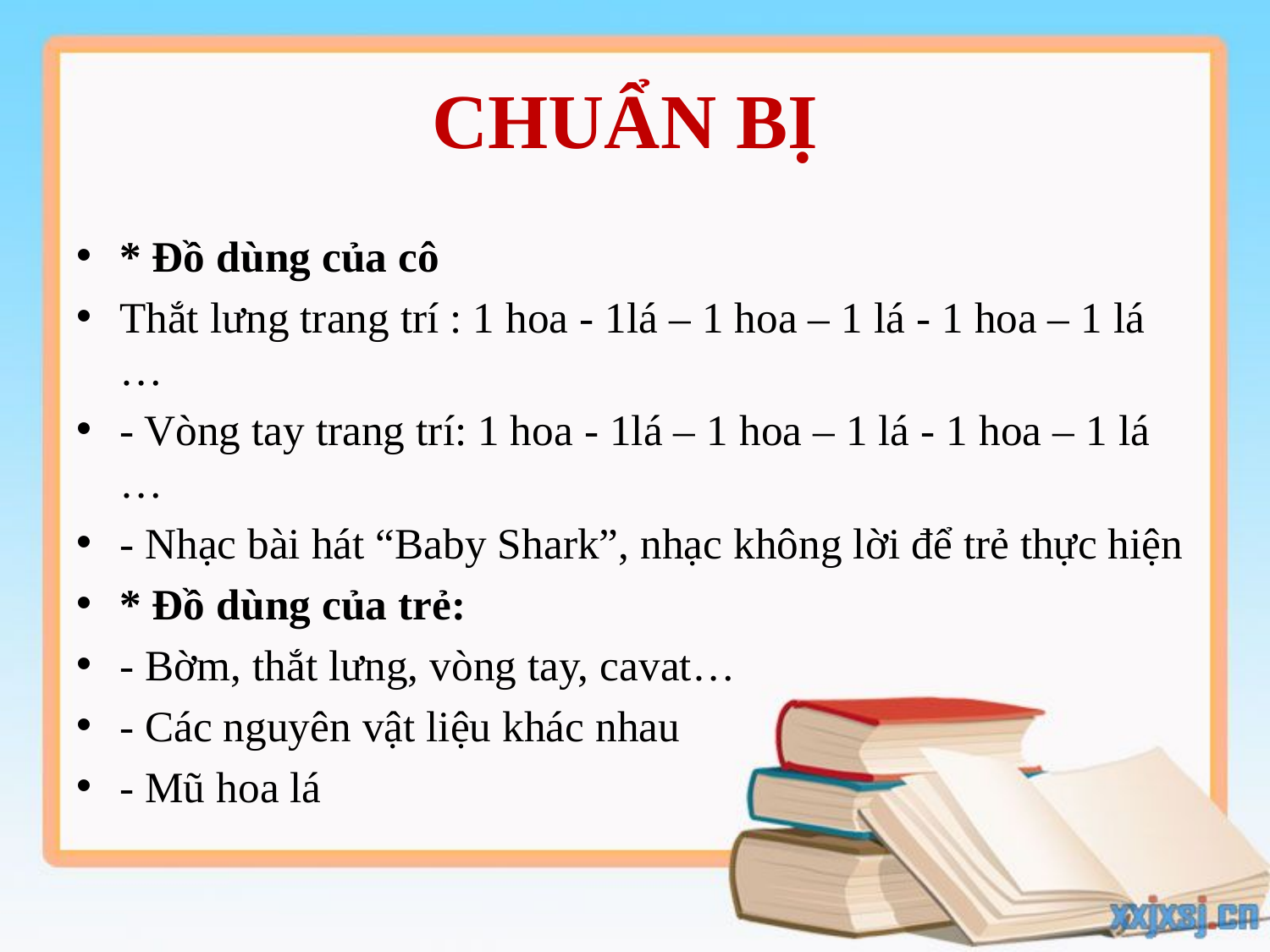

# CHUẨN BỊ
* Đồ dùng của cô
Thắt lưng trang trí : 1 hoa - 1lá – 1 hoa – 1 lá - 1 hoa – 1 lá …
- Vòng tay trang trí: 1 hoa - 1lá – 1 hoa – 1 lá - 1 hoa – 1 lá …
- Nhạc bài hát “Baby Shark”, nhạc không lời để trẻ thực hiện
* Đồ dùng của trẻ:
- Bờm, thắt lưng, vòng tay, cavat…
- Các nguyên vật liệu khác nhau
- Mũ hoa lá